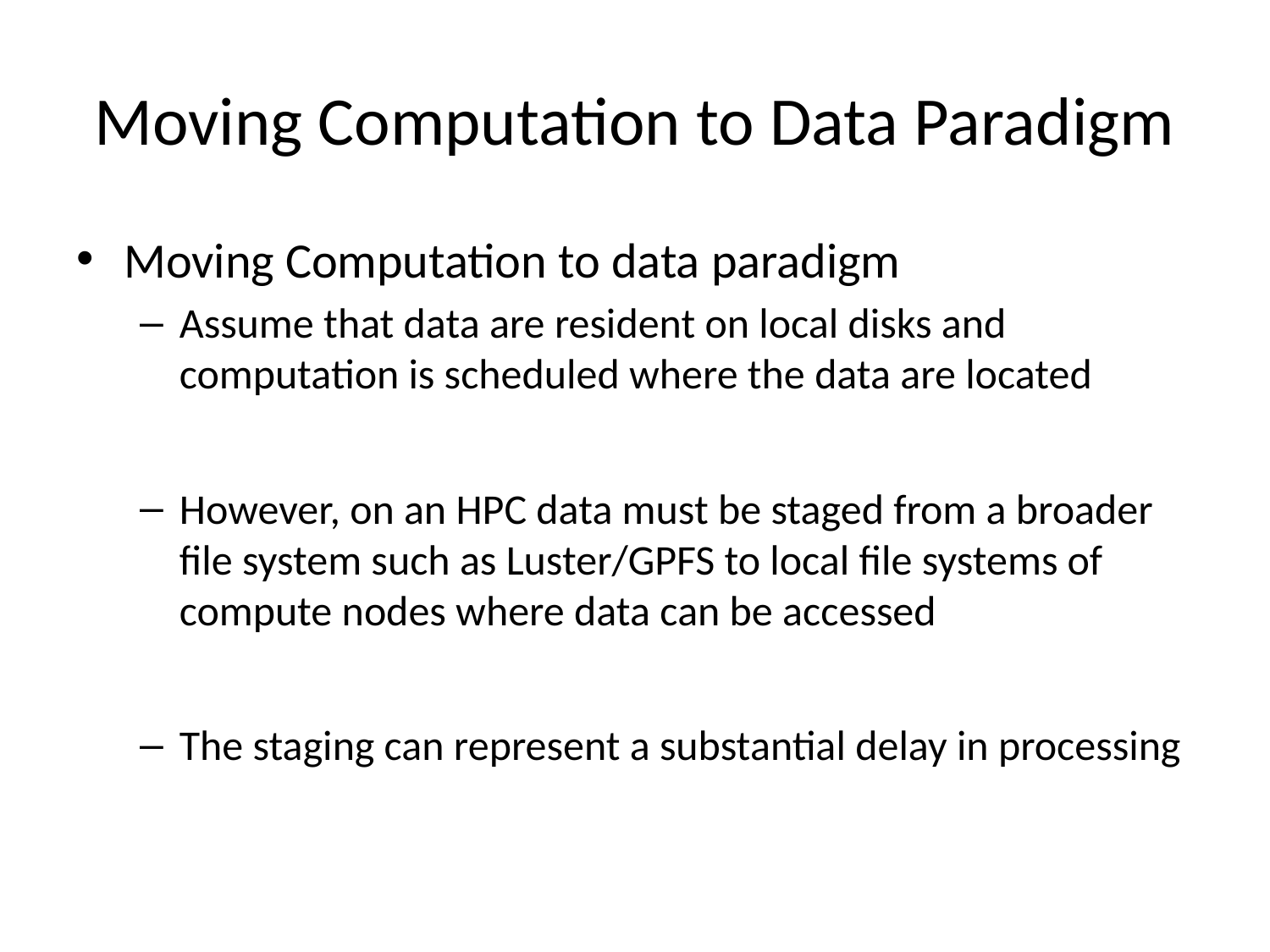

# Moving Computation to Data Paradigm
Moving Computation to data paradigm
Assume that data are resident on local disks and computation is scheduled where the data are located

However, on an HPC data must be staged from a broader file system such as Luster/GPFS to local file systems of compute nodes where data can be accessed

The staging can represent a substantial delay in processing